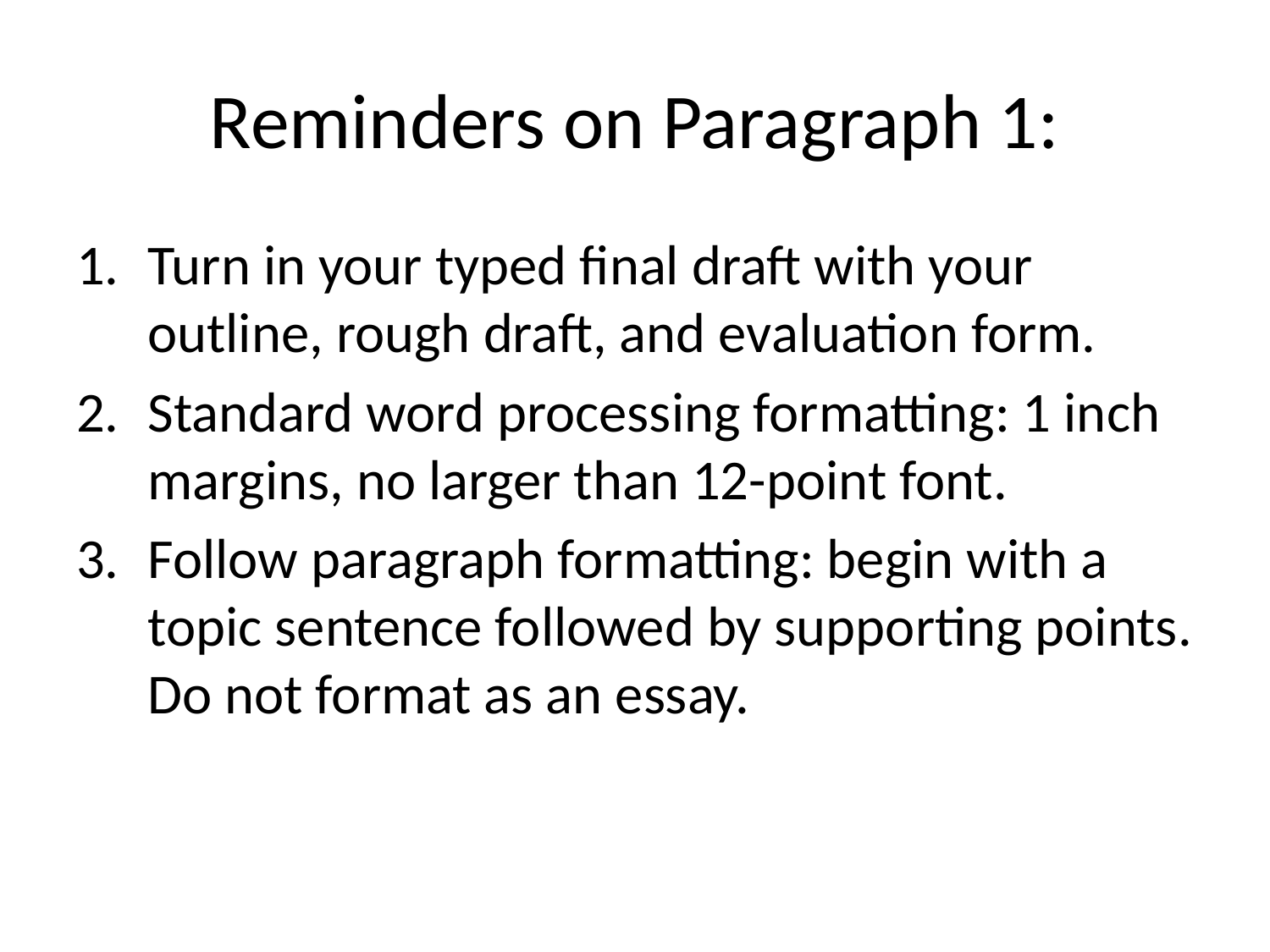

# Reminders on Paragraph 1:
Turn in your typed final draft with your outline, rough draft, and evaluation form.
Standard word processing formatting: 1 inch margins, no larger than 12-point font.
Follow paragraph formatting: begin with a topic sentence followed by supporting points. Do not format as an essay.